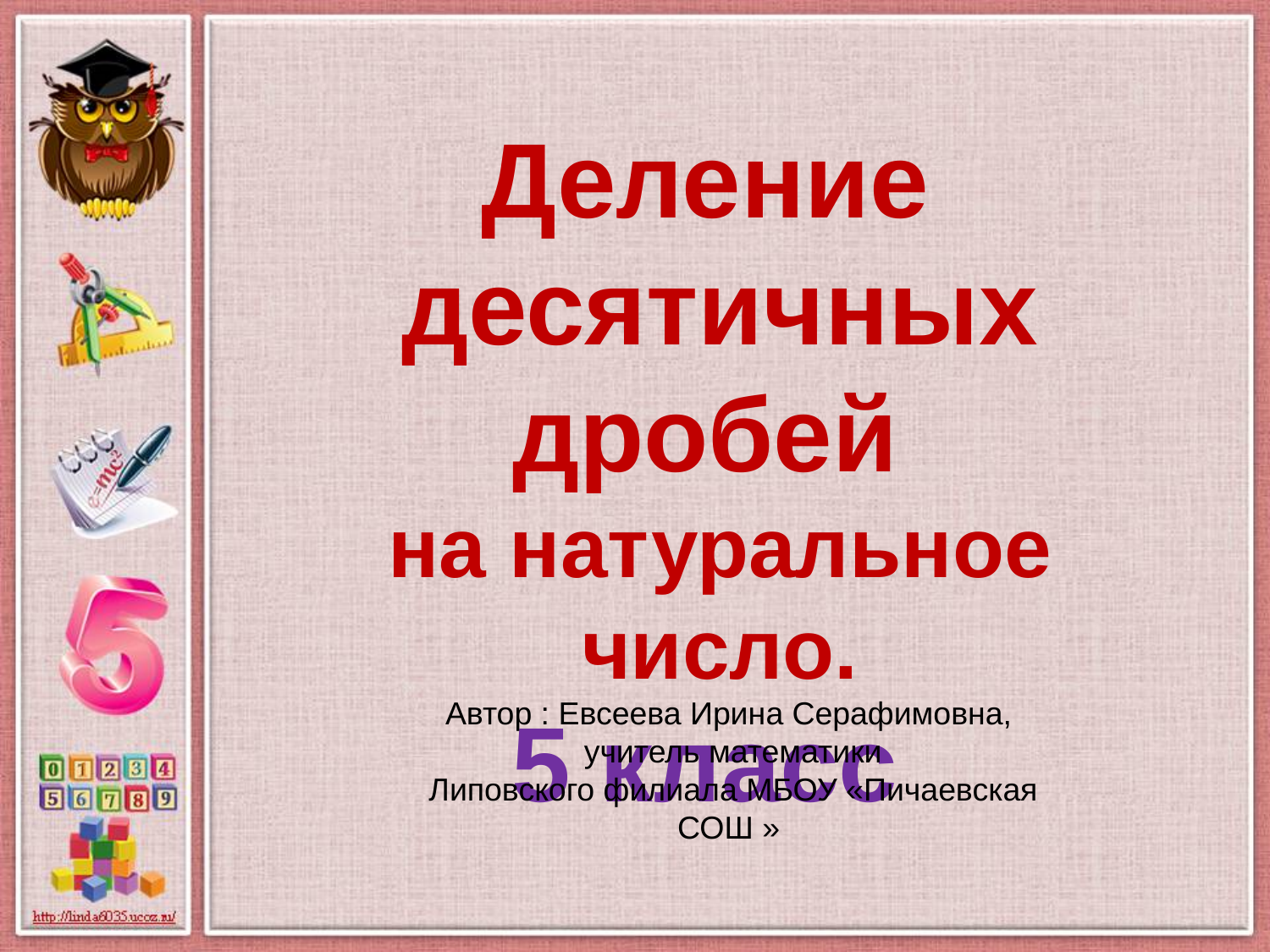

Деление
десятичных дробей
на натуральное число.
5 класс
Автор : Евсеева Ирина Серафимовна,
учитель математики
Липовского филиала МБОУ «Пичаевская СОШ »